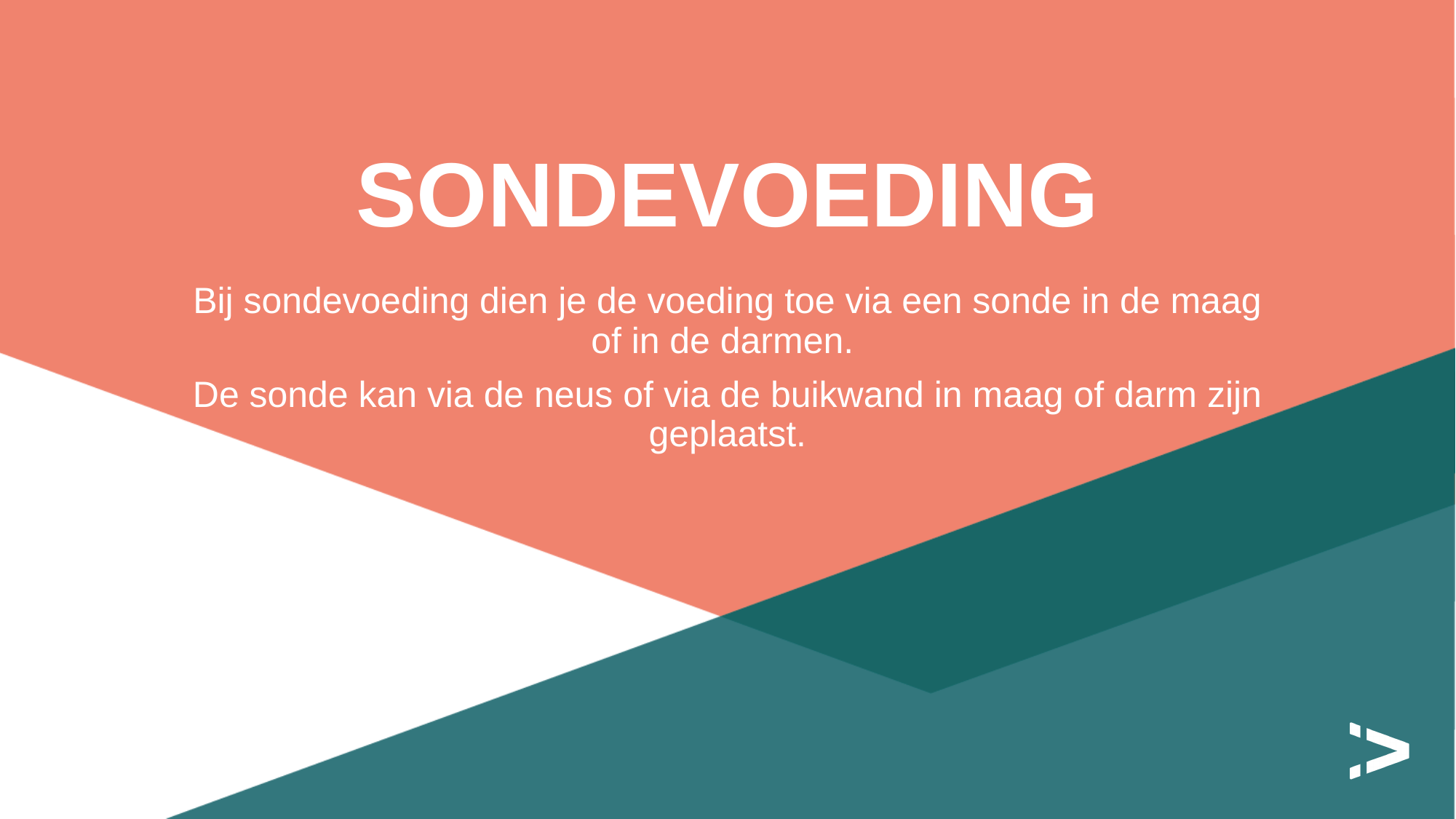

# Sondevoeding
Bij sondevoeding dien je de voeding toe via een sonde in de maag of in de darmen.
De sonde kan via de neus of via de buikwand in maag of darm zijn geplaatst.